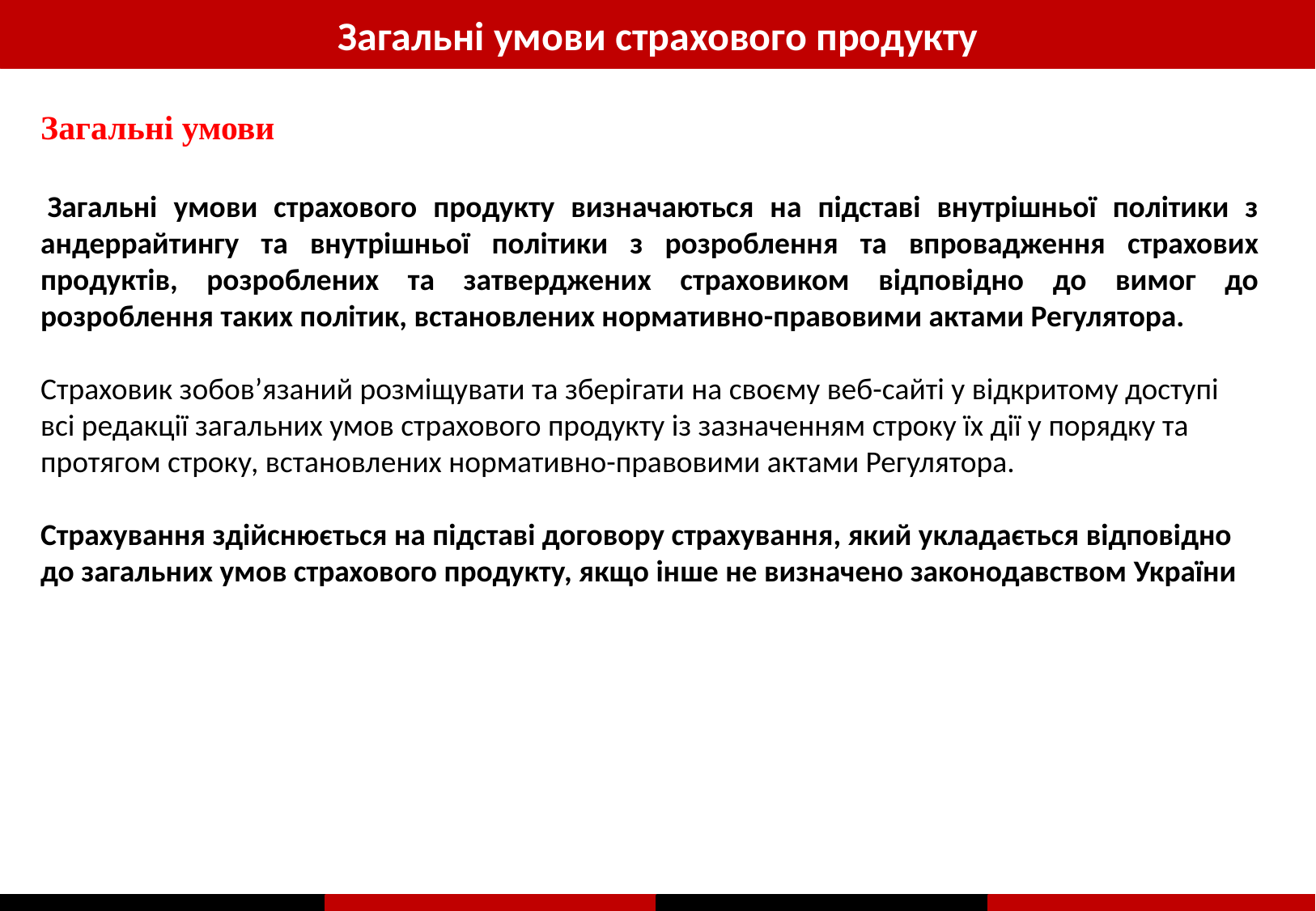

Загальні умови страхового продукту
Загальні умови

 Загальні умови страхового продукту визначаються на підставі внутрішньої політики з андеррайтингу та внутрішньої політики з розроблення та впровадження страхових продуктів, розроблених та затверджених страховиком відповідно до вимог до розроблення таких політик, встановлених нормативно-правовими актами Регулятора.

Страховик зобов’язаний розміщувати та зберігати на своєму веб-сайті у відкритому доступі всі редакції загальних умов страхового продукту із зазначенням строку їх дії у порядку та протягом строку, встановлених нормативно-правовими актами Регулятора.

Страхування здійснюється на підставі договору страхування, який укладається відповідно до загальних умов страхового продукту, якщо інше не визначено законодавством України